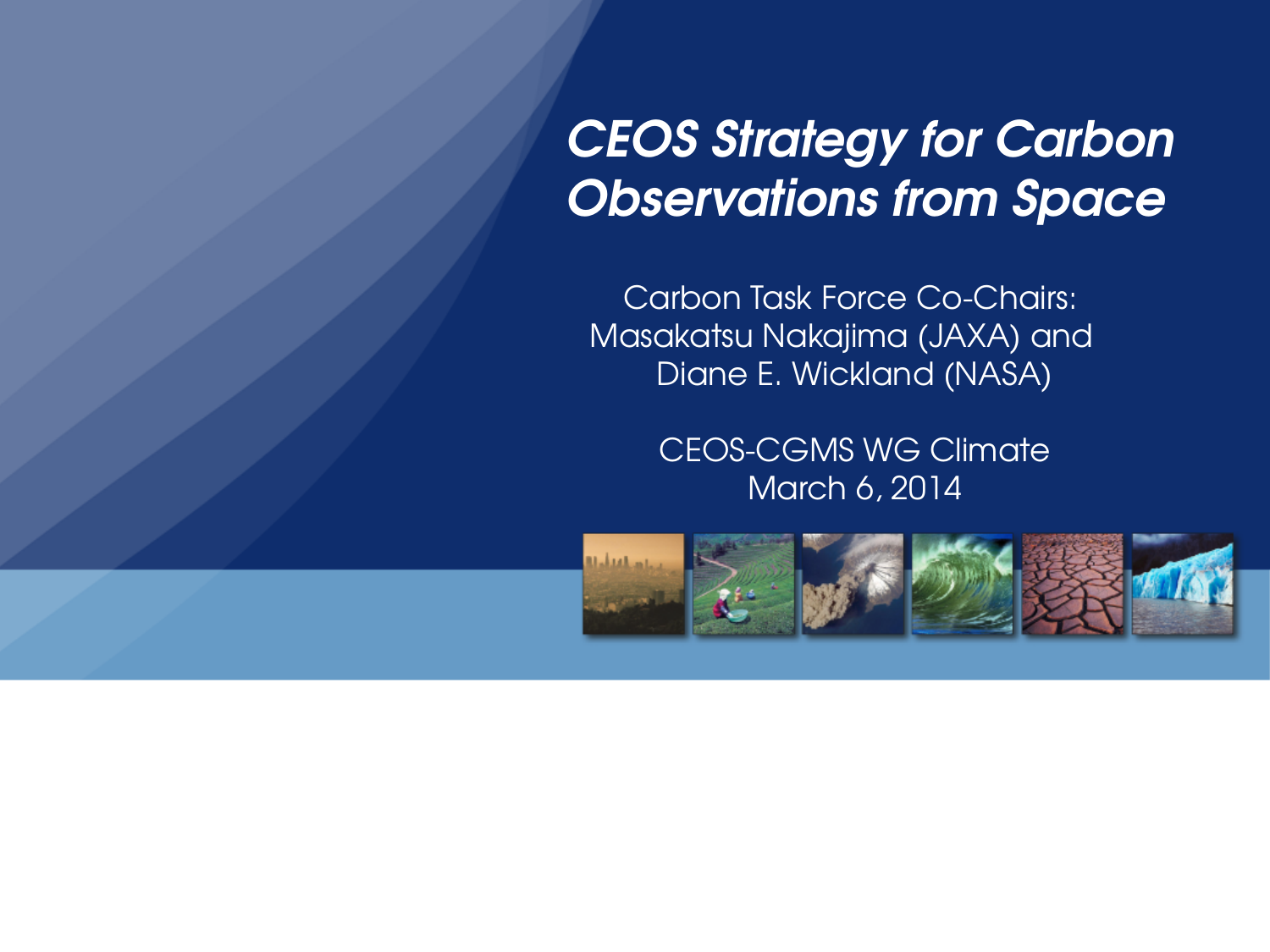

# CEOS Strategy for Carbon Observations from Space
Carbon Task Force Co-Chairs:  Masakatsu Nakajima (JAXA) and    Diane E. Wickland (NASA)
CEOS-CGMS WG Climate
March 6, 2014